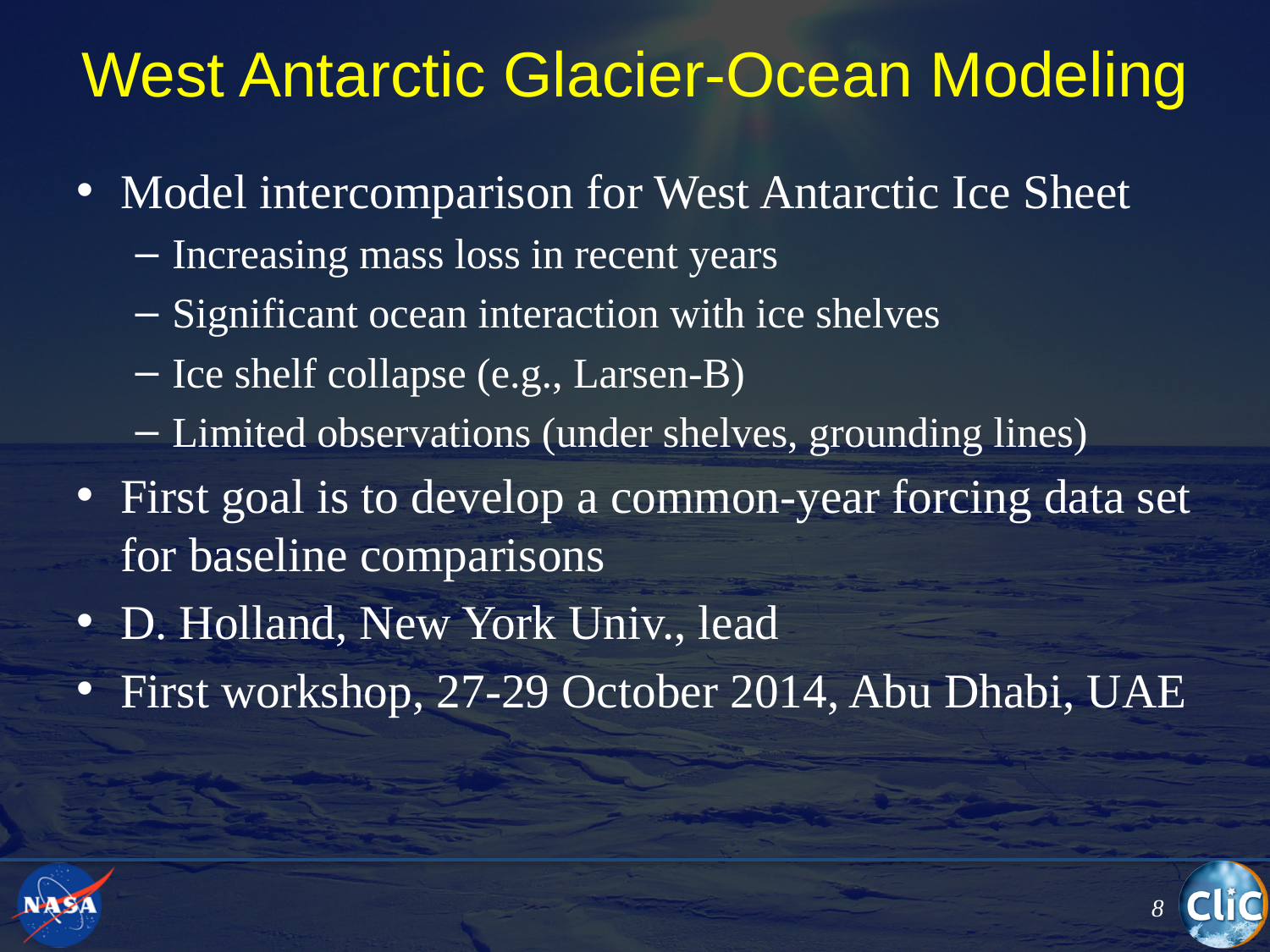

# West Antarctic Glacier-Ocean Modeling
Model intercomparison for West Antarctic Ice Sheet
Increasing mass loss in recent years
Significant ocean interaction with ice shelves
Ice shelf collapse (e.g., Larsen-B)
Limited observations (under shelves, grounding lines)
First goal is to develop a common-year forcing data set for baseline comparisons
D. Holland, New York Univ., lead
First workshop, 27-29 October 2014, Abu Dhabi, UAE
8